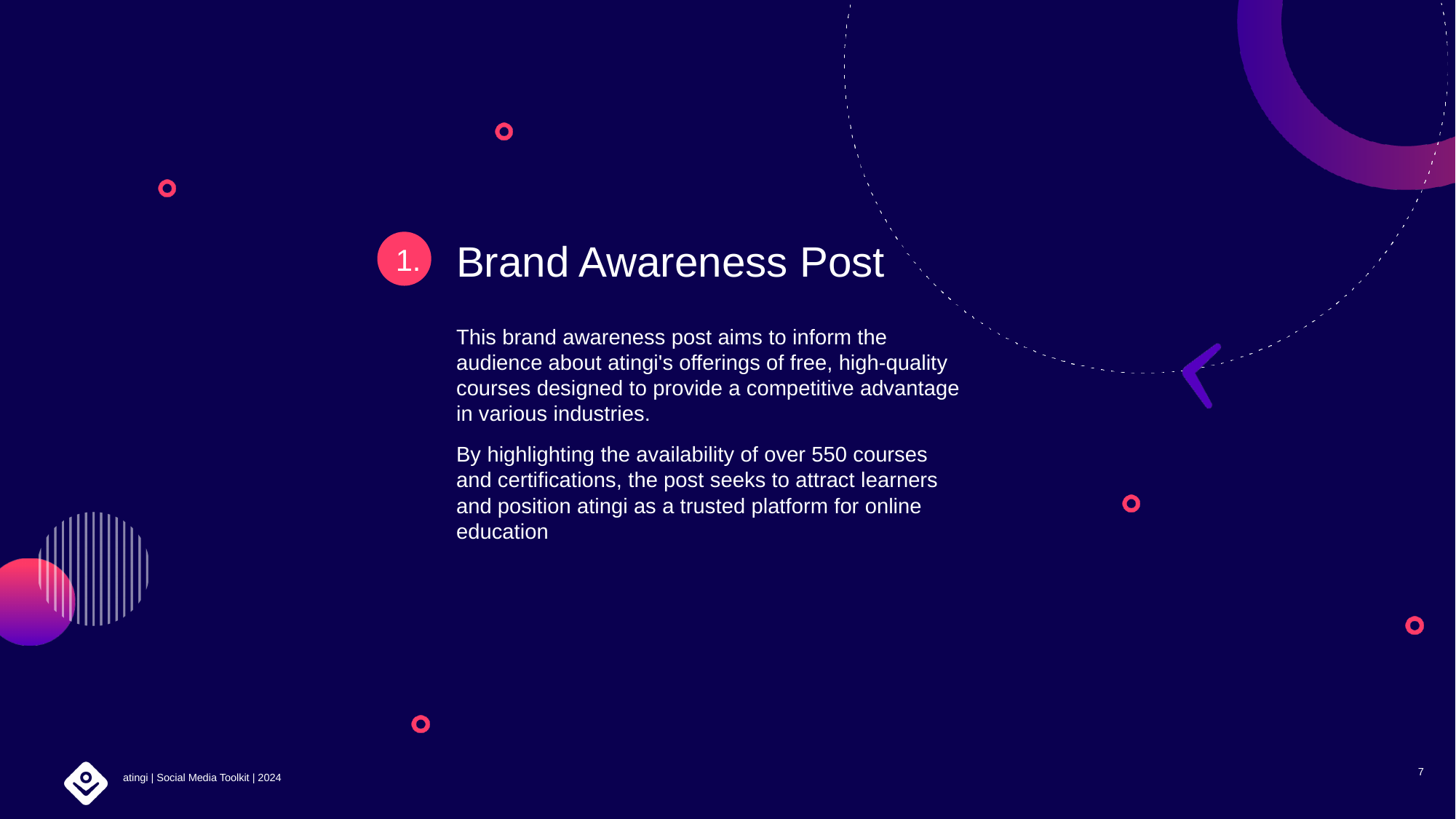

# Brand Awareness Post

1.
This brand awareness post aims to inform the audience about atingi's offerings of free, high-quality courses designed to provide a competitive advantage in various industries.
By highlighting the availability of over 550 courses and certifications, the post seeks to attract learners and position atingi as a trusted platform for online education
7
atingi | Social Media Toolkit | 2024